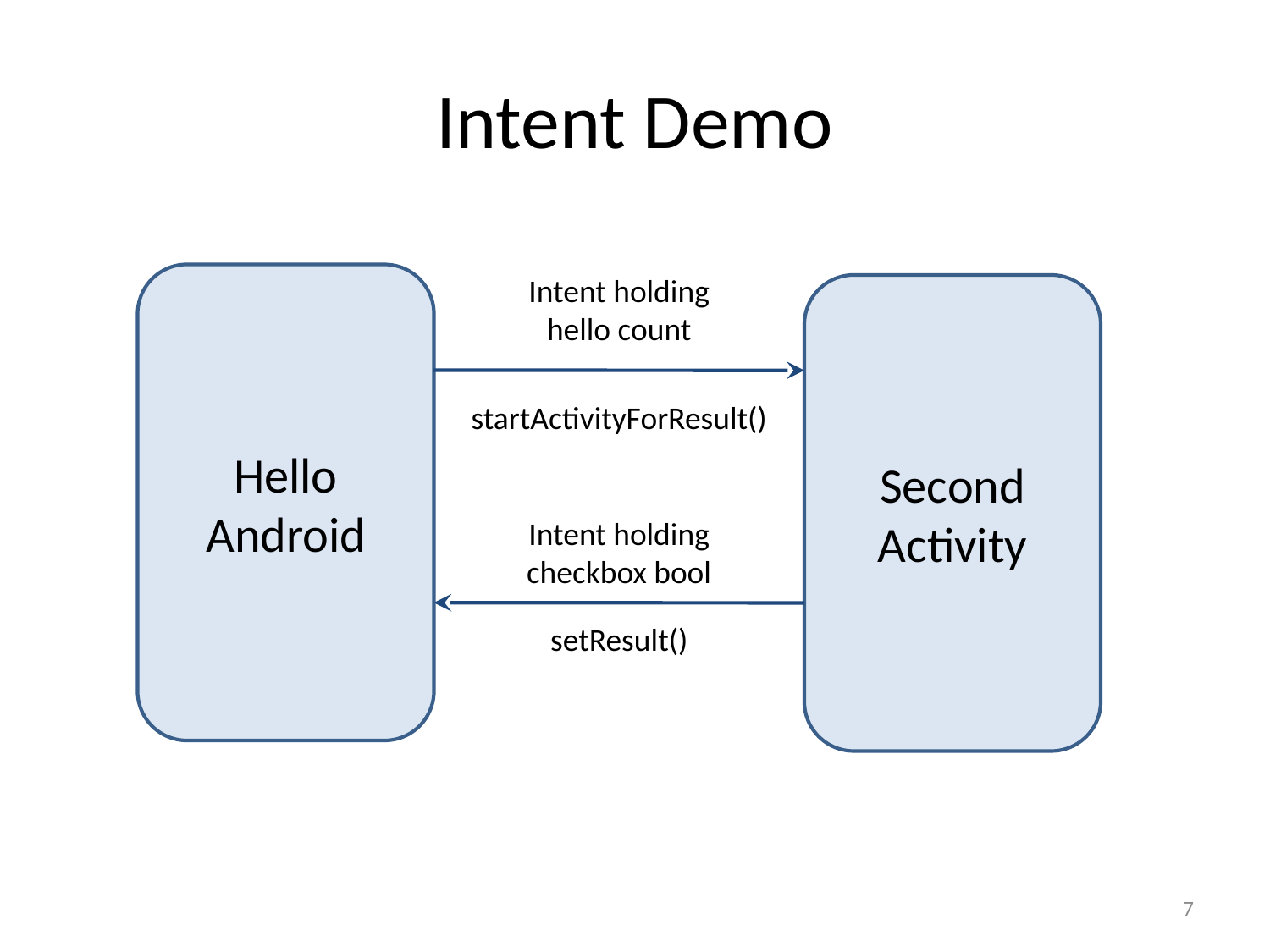

# Intent Demo
Hello
Android
Intent holding hello count
Second
Activity
startActivityForResult()
Intent holding
checkbox bool
setResult()
7